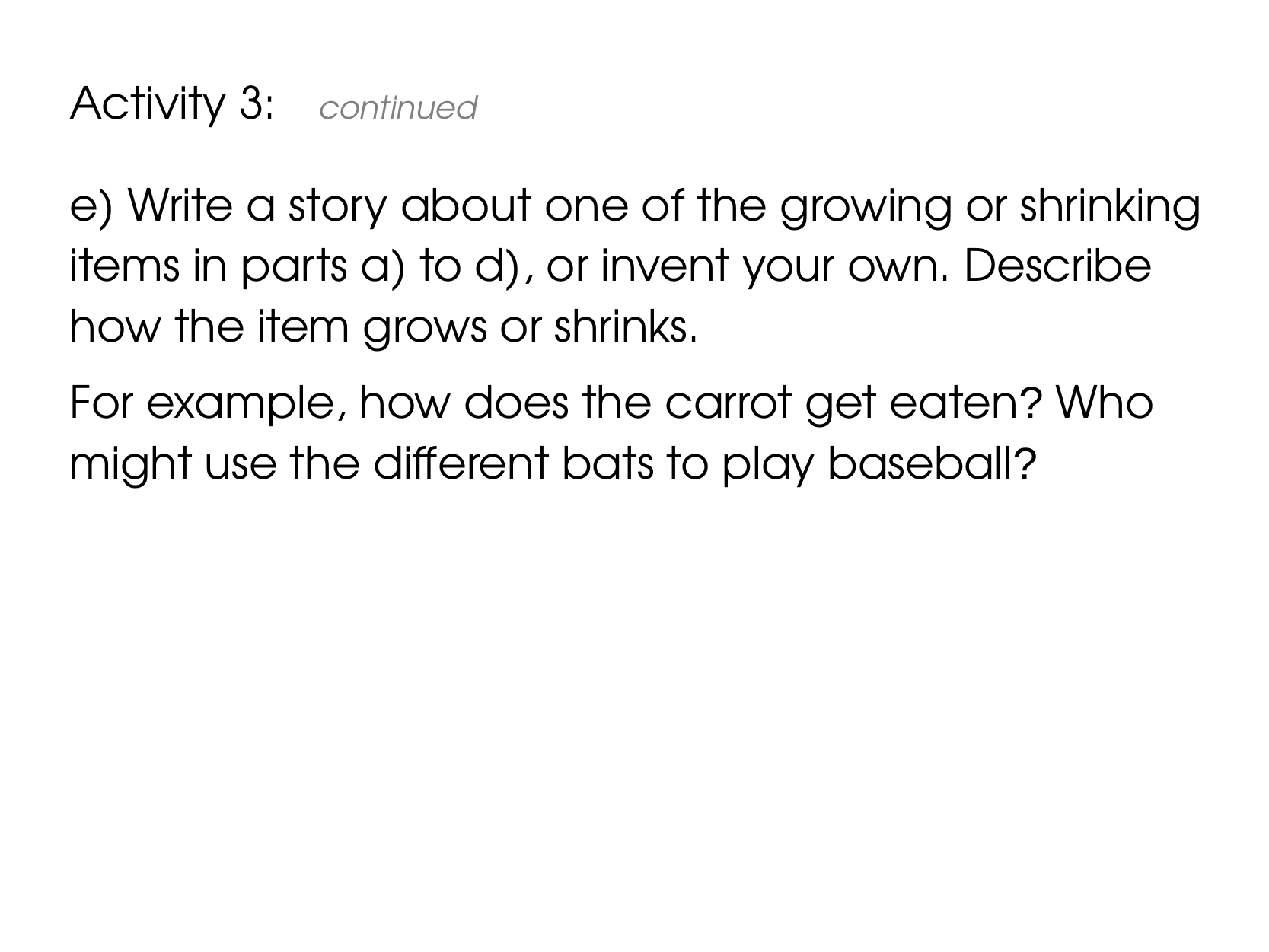

Activity 3:    continued
e) Write a story about one of the growing or shrinking items in parts a) to d), or invent your own. Describe
how the item grows or shrinks.
For example, how does the carrot get eaten? Who might use the different bats to play baseball?